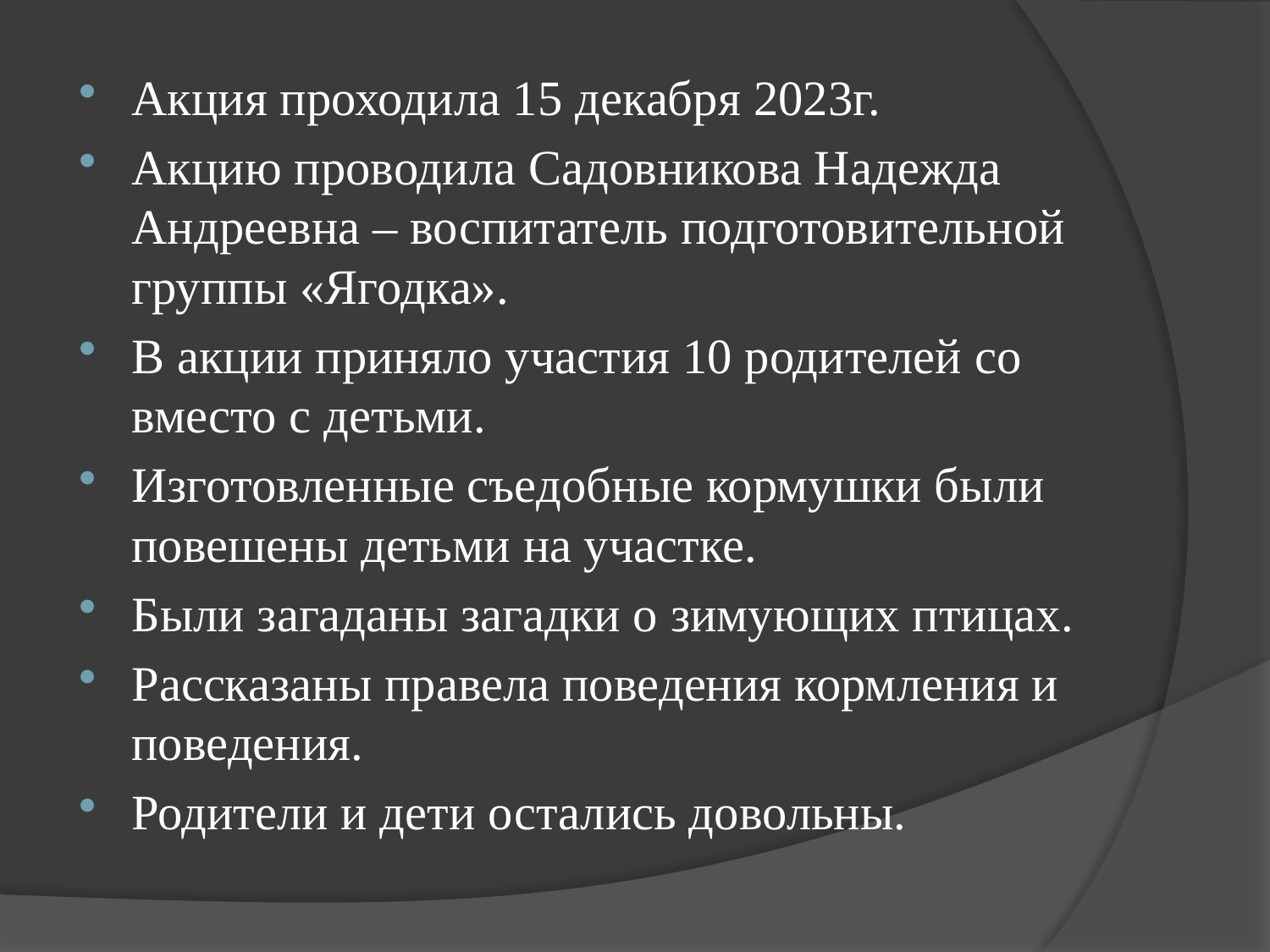

Акция проходила 15 декабря 2023г.
Акцию проводила Садовникова Надежда Андреевна – воспитатель подготовительной группы «Ягодка».
В акции приняло участия 10 родителей со вместо с детьми.
Изготовленные съедобные кормушки были повешены детьми на участке.
Были загаданы загадки о зимующих птицах.
Рассказаны правела поведения кормления и поведения.
Родители и дети остались довольны.